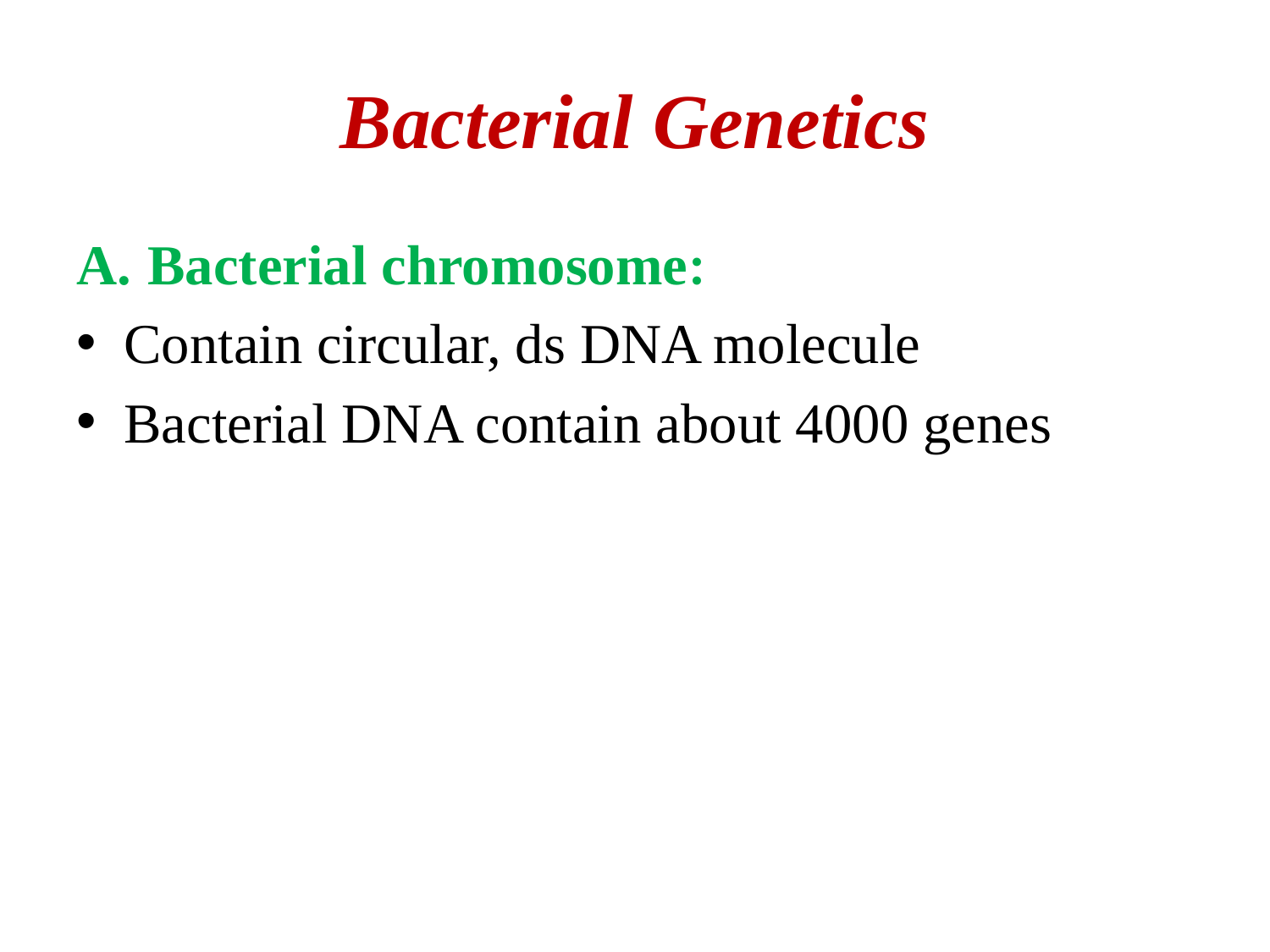

# Bacterial Genetics
Bacterial chromosome:
Contain circular, ds DNA molecule
Bacterial DNA contain about 4000 genes